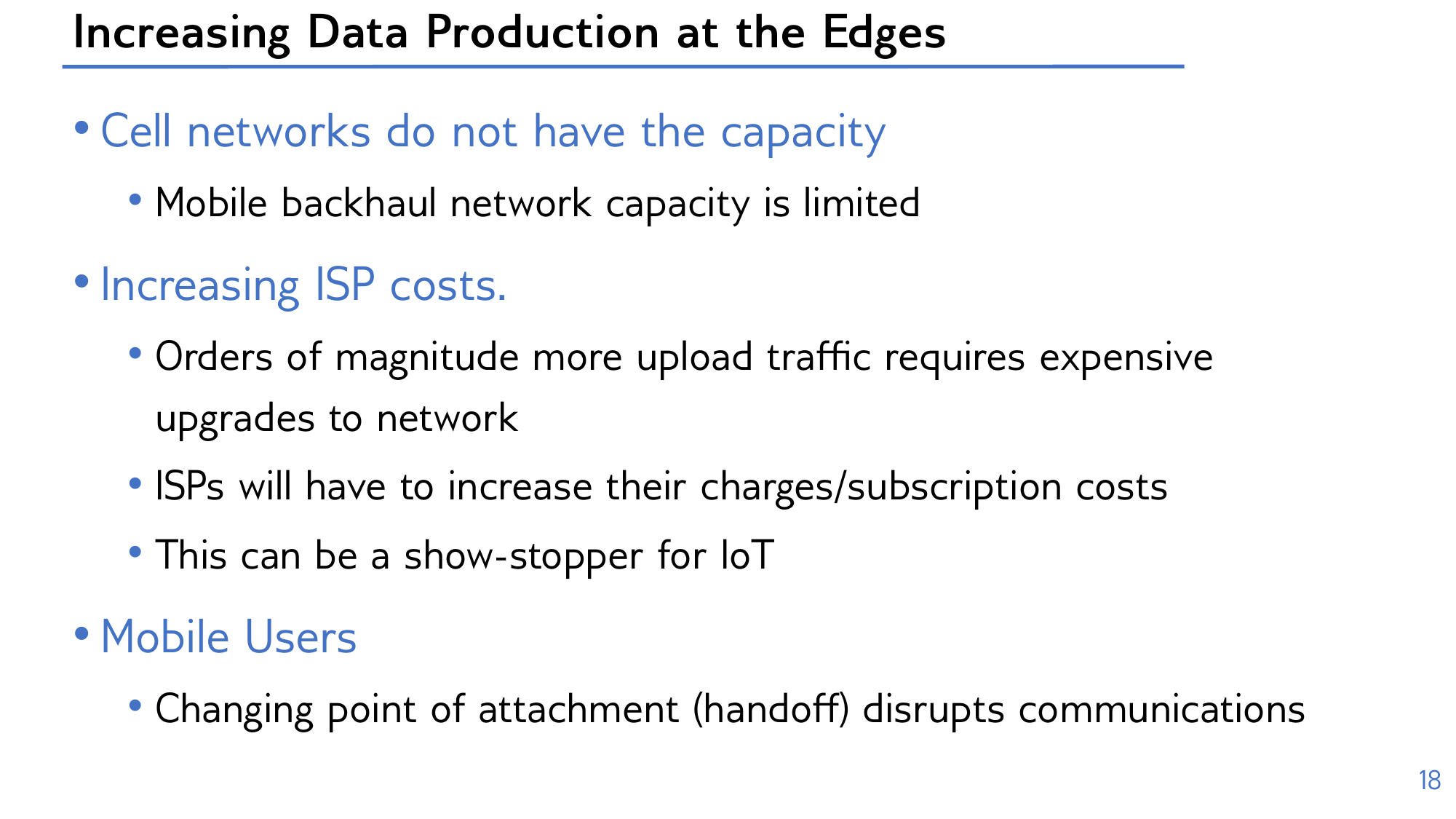

# Increasing Data Production at the Edges
Cell networks do not have the capacity
Mobile backhaul network capacity is limited
Increasing ISP costs.
Orders of magnitude more upload traffic requires expensive upgrades to network
ISPs will have to increase their charges/subscription costs
This can be a show-stopper for IoT
Mobile Users
Changing point of attachment (handoff) disrupts communications

18